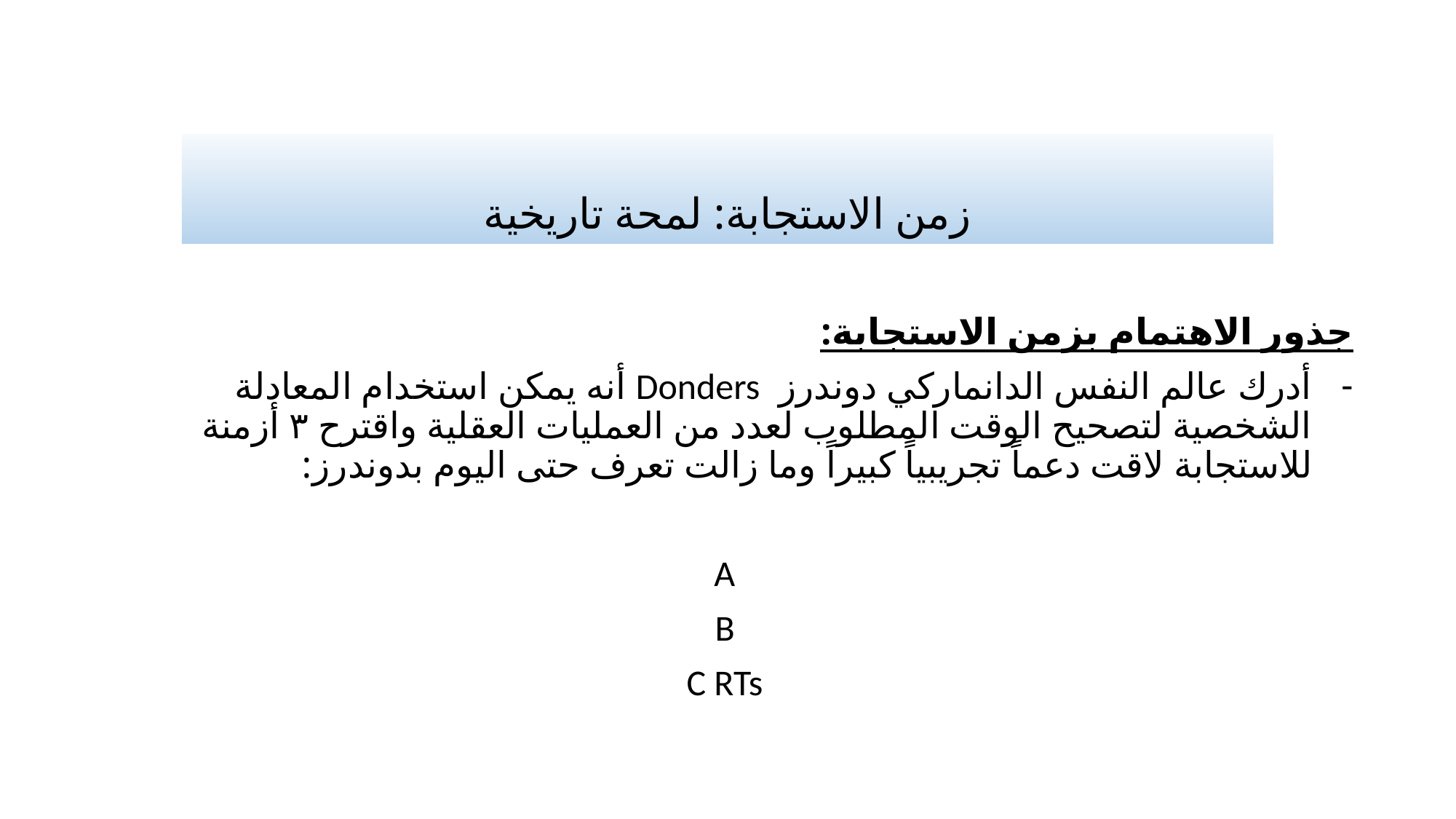

# زمن الاستجابة: لمحة تاريخية
جذور الاهتمام بزمن الاستجابة:
أدرك عالم النفس الدانماركي دوندرز  Donders أنه يمكن استخدام المعادلة الشخصية لتصحيح الوقت المطلوب لعدد من العمليات العقلية واقترح ٣ أزمنة للاستجابة لاقت دعماً تجريبياً كبيراً وما زالت تعرف حتى اليوم بدوندرز:

A
B
C RTs